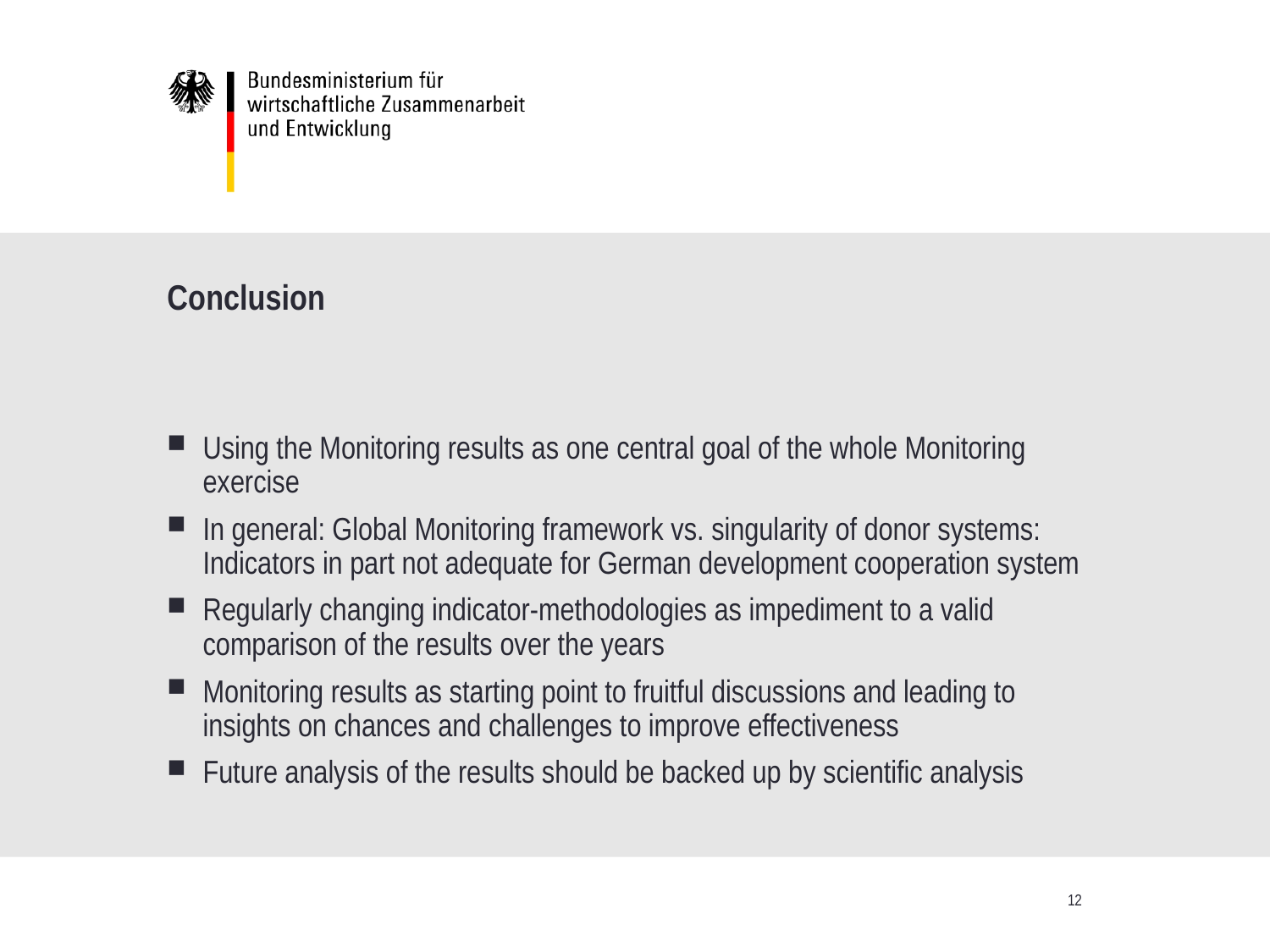

# Conclusion
Using the Monitoring results as one central goal of the whole Monitoring  exercise
In general: Global Monitoring framework vs. singularity of donor systems: Indicators in part not adequate for German development cooperation system
Regularly changing indicator-methodologies as impediment to a valid comparison of the results over the years
Monitoring results as starting point to fruitful discussions and leading to insights on chances and challenges to improve effectiveness
Future analysis of the results should be backed up by scientific analysis

12